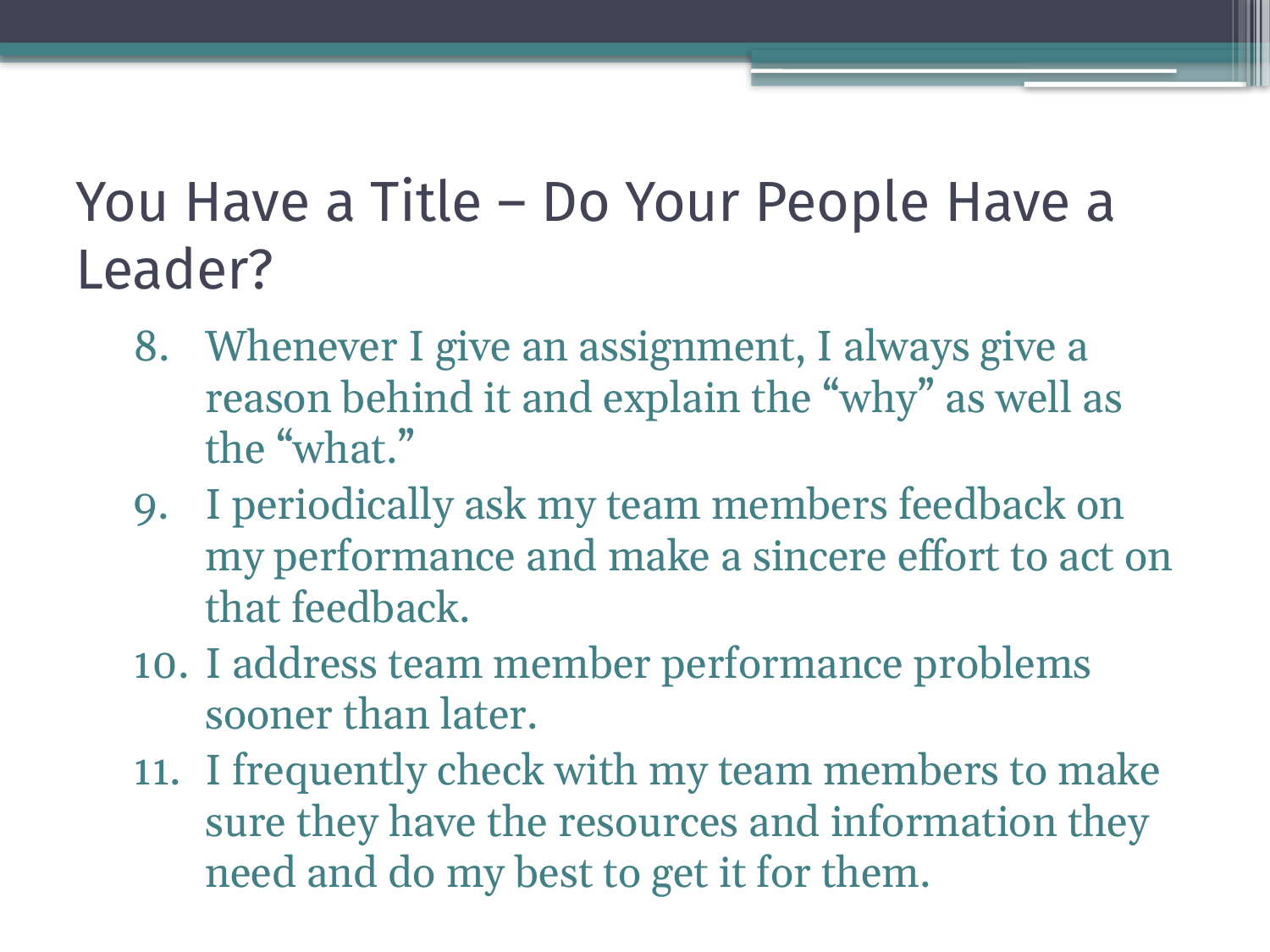

# You Have a Title – Do Your People Have a Leader?
Whenever I give an assignment, I always give a reason behind it and explain the “why” as well as the “what.”
I periodically ask my team members feedback on my performance and make a sincere effort to act on that feedback.
I address team member performance problems sooner than later.
I frequently check with my team members to make sure they have the resources and information they need and do my best to get it for them.